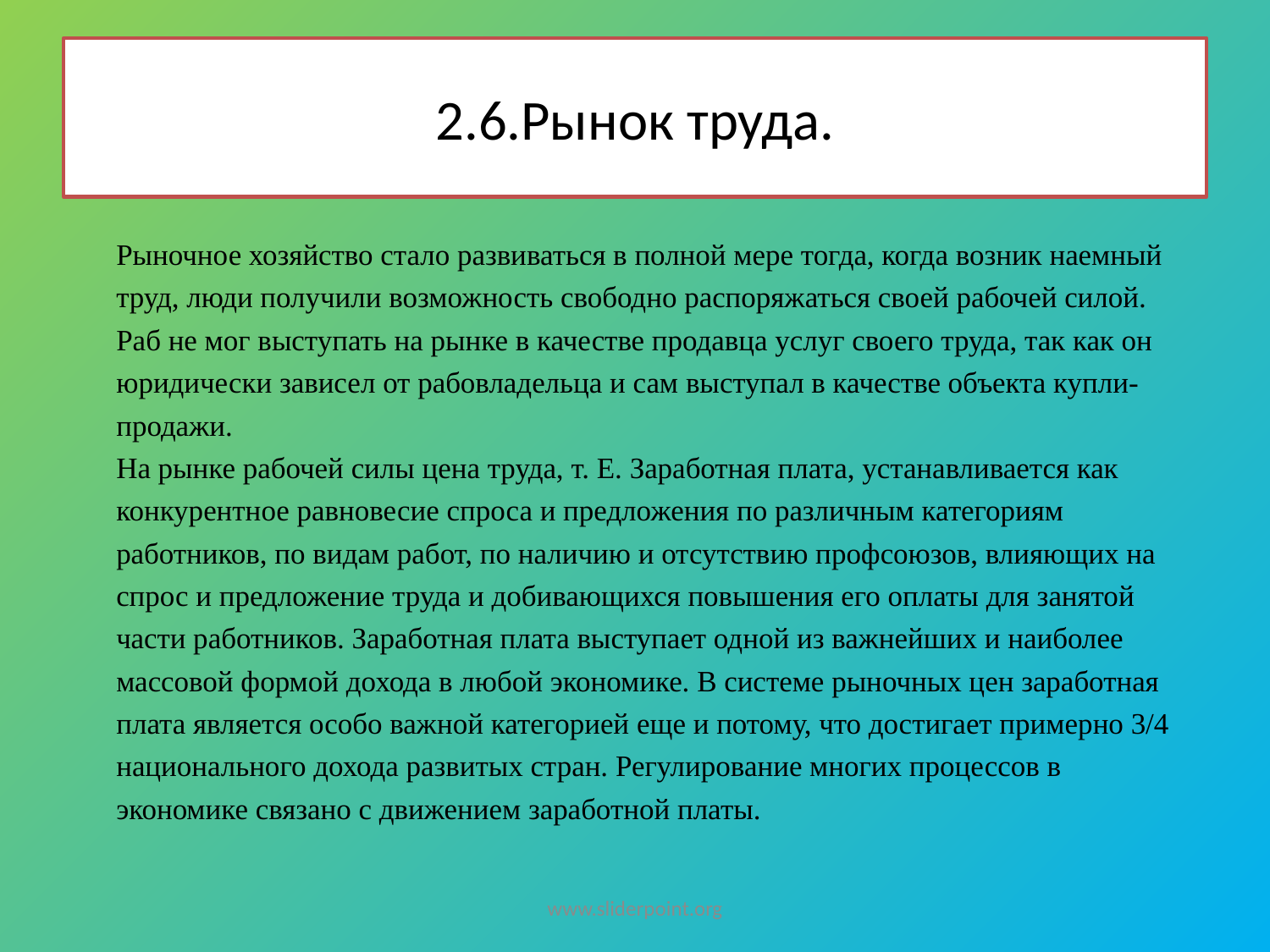

# 2.6.Рынок труда.
Рыночное хозяйство стало развиваться в полной мере тогда, когда возник наемный труд, люди получили возможность свободно распоряжаться своей рабочей силой. Раб не мог выступать на рынке в качестве продавца услуг своего труда, так как он юридически зависел от рабовладельца и сам выступал в качестве объекта купли-продажи.
На рынке рабочей силы цена труда, т. Е. Заработная плата, устанавливается как конкурентное равновесие спроса и предложения по различным категориям работников, по видам работ, по наличию и отсутствию профсоюзов, влияющих на спрос и предложение труда и добивающихся повышения его оплаты для занятой части работников. Заработная плата выступает одной из важнейших и наиболее массовой формой дохода в любой экономике. В системе рыночных цен заработная плата является особо важной категорией еще и потому, что достигает примерно 3/4 национального дохода развитых стран. Регулирование многих процессов в экономике связано с движением заработной платы.

www.sliderpoint.org